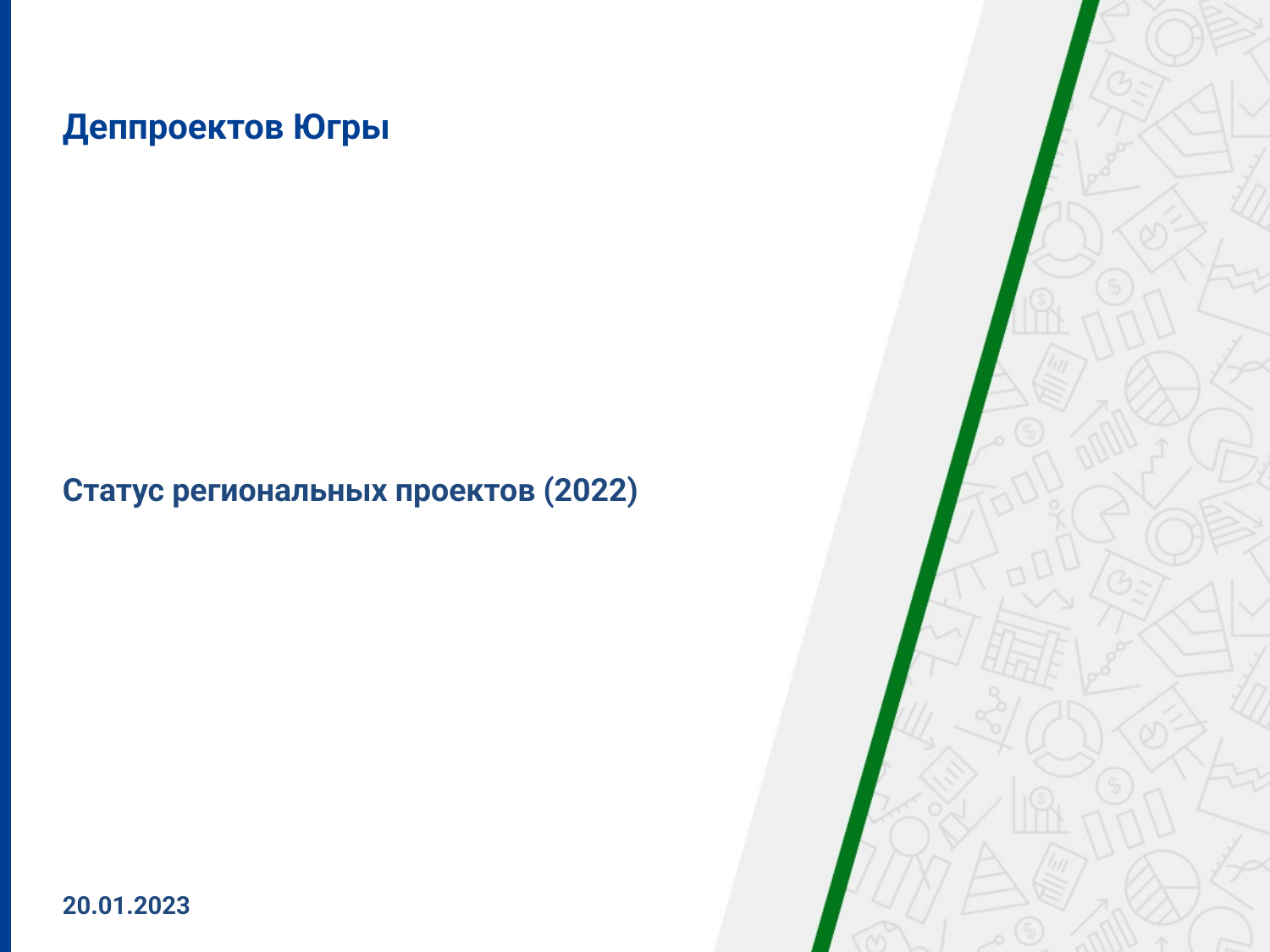

Деппроектов Югры
# Статус региональных проектов (2022)
20.01.2023